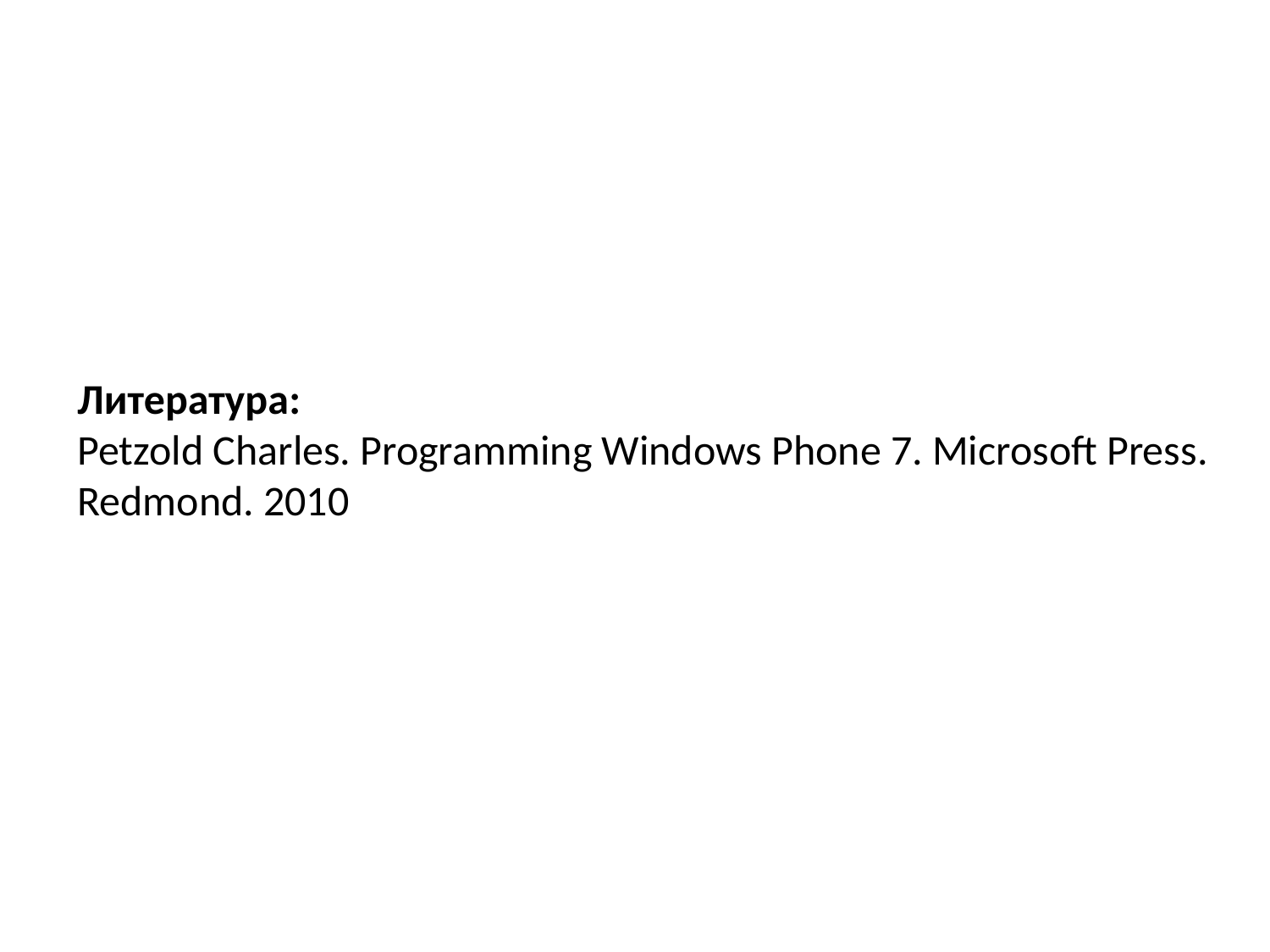

Литература:
Petzold Charles. Programming Windows Phone 7. Microsoft Press. Redmond. 2010